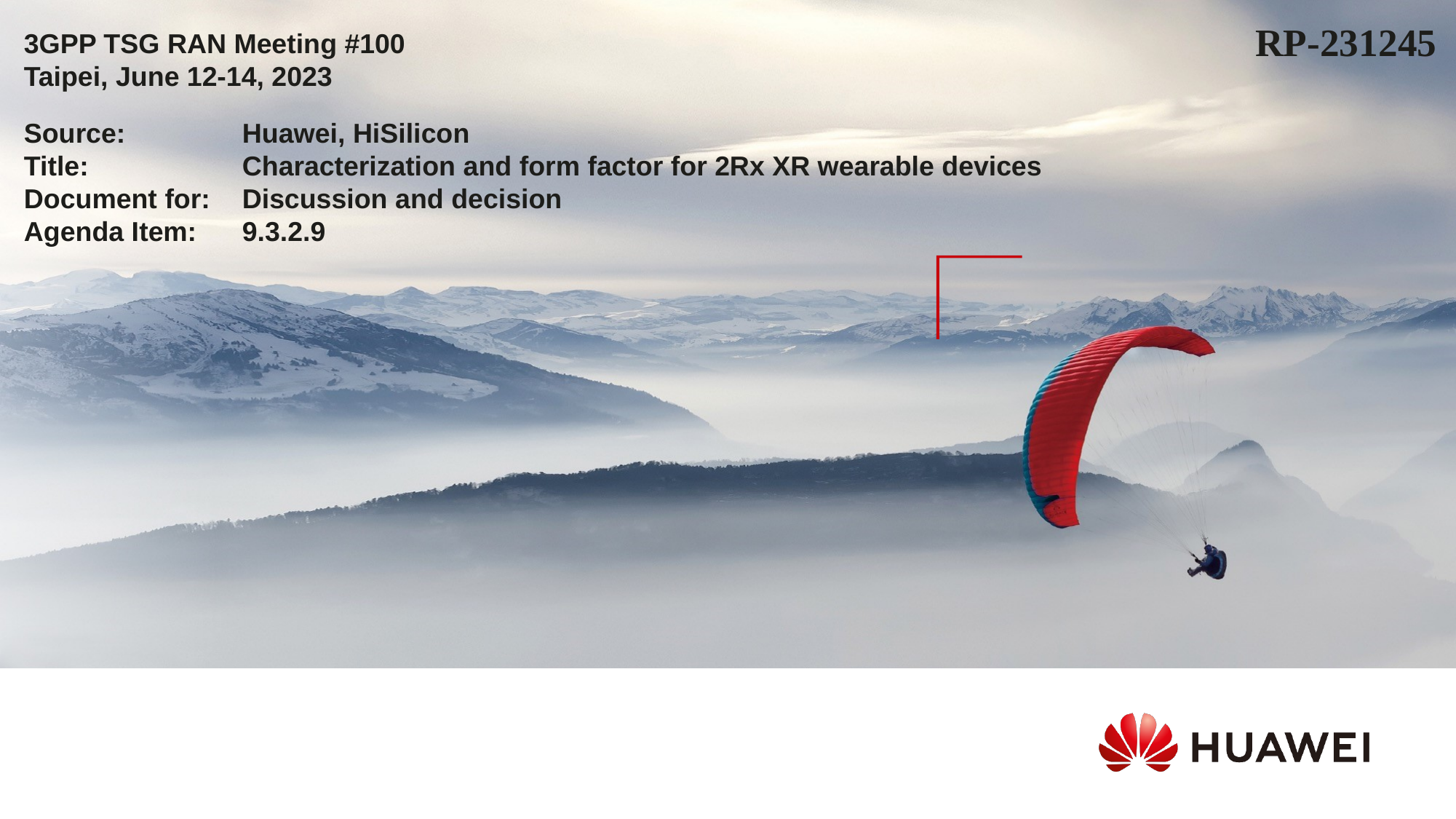

3GPP TSG RAN Meeting #100
Taipei, June 12-14, 2023
RP-231245
Source:		Huawei, HiSilicon
Title:		Characterization and form factor for 2Rx XR wearable devices
Document for:	Discussion and decision
Agenda Item:	9.3.2.9